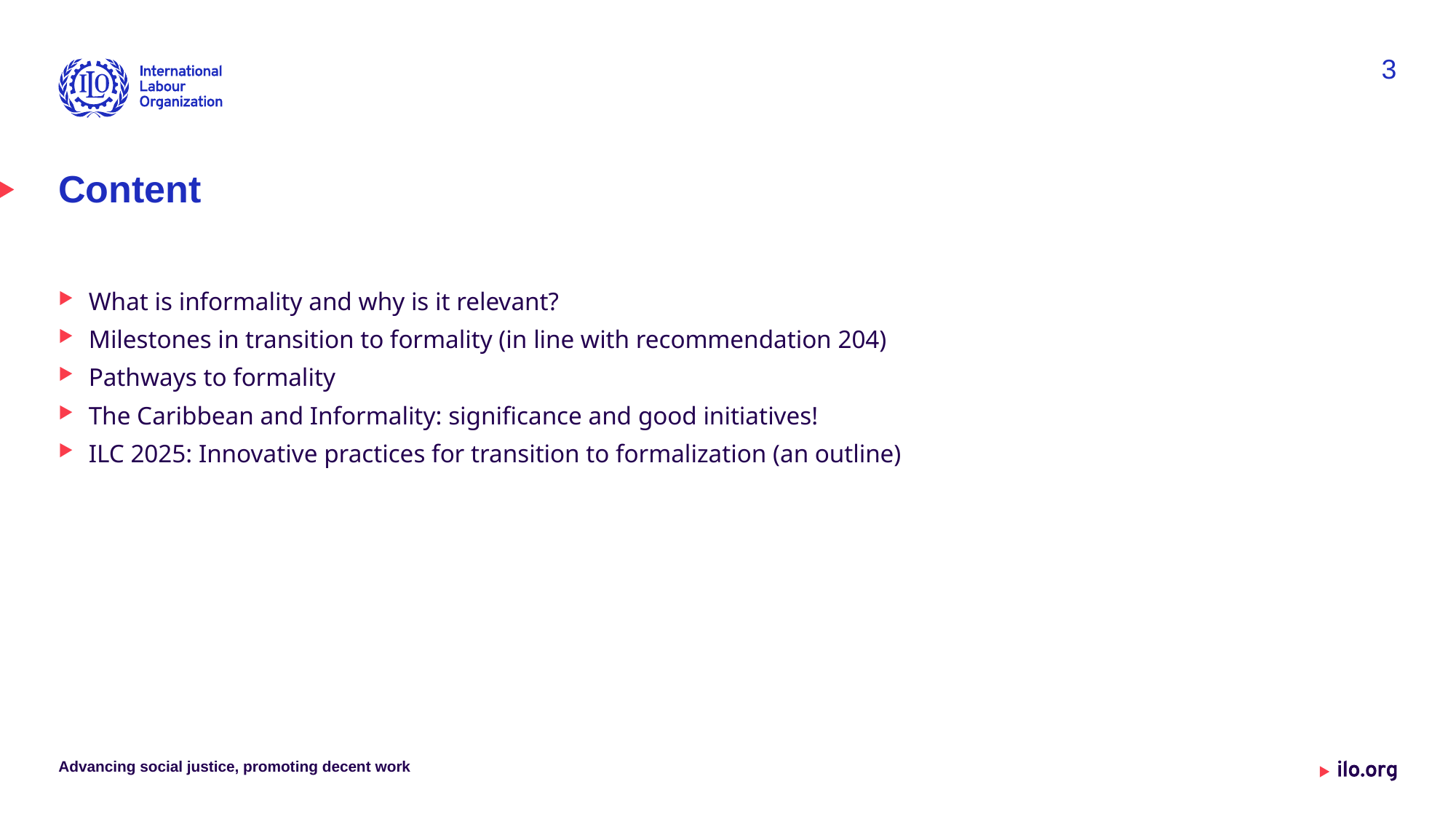

3
# Content
What is informality and why is it relevant?
Milestones in transition to formality (in line with recommendation 204)
Pathways to formality
The Caribbean and Informality: significance and good initiatives!
ILC 2025: Innovative practices for transition to formalization (an outline)

Advancing social justice, promoting decent work
Date: Monday / 01 / October / 2019